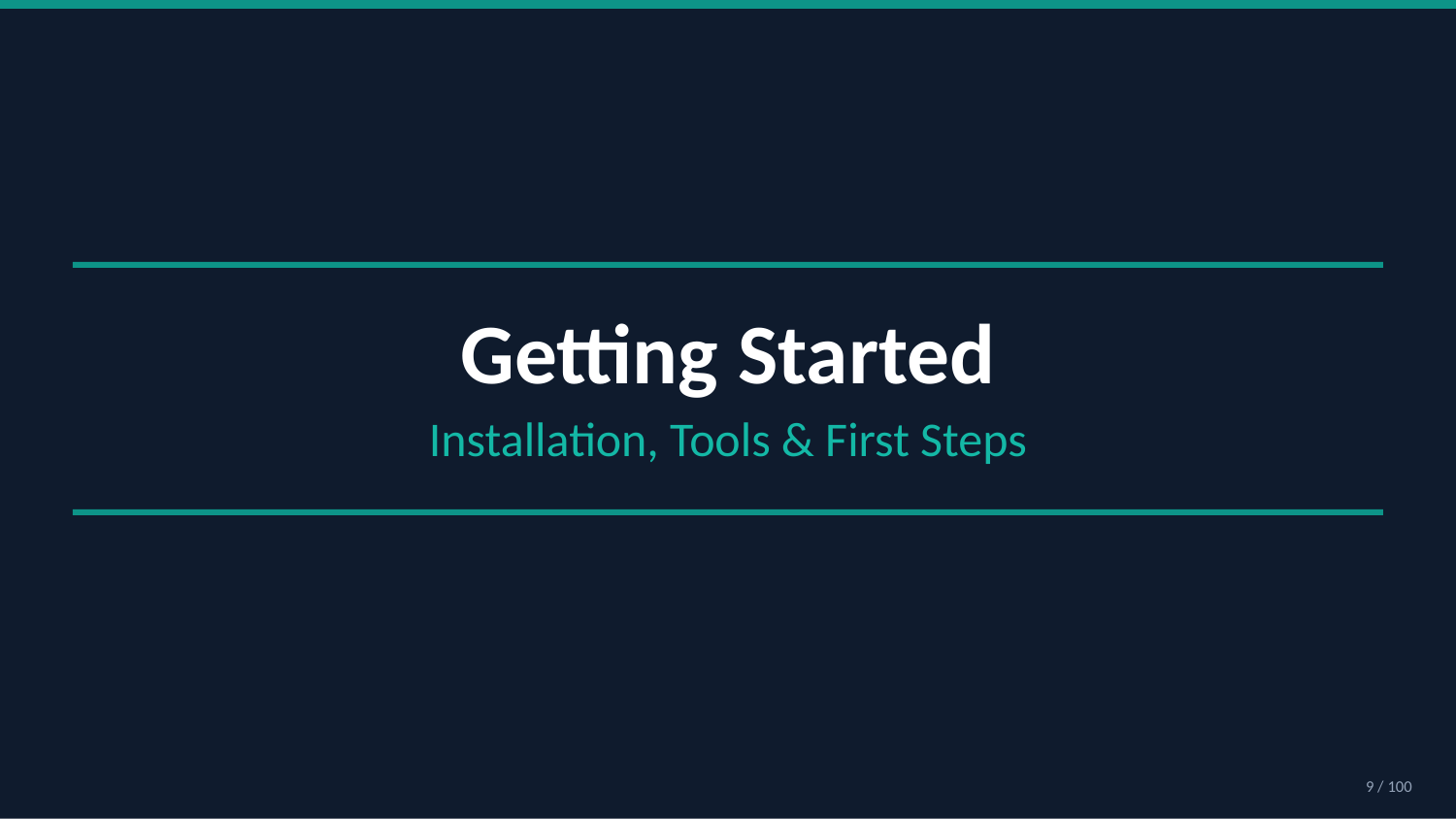

Getting Started
Installation, Tools & First Steps

9 / 100